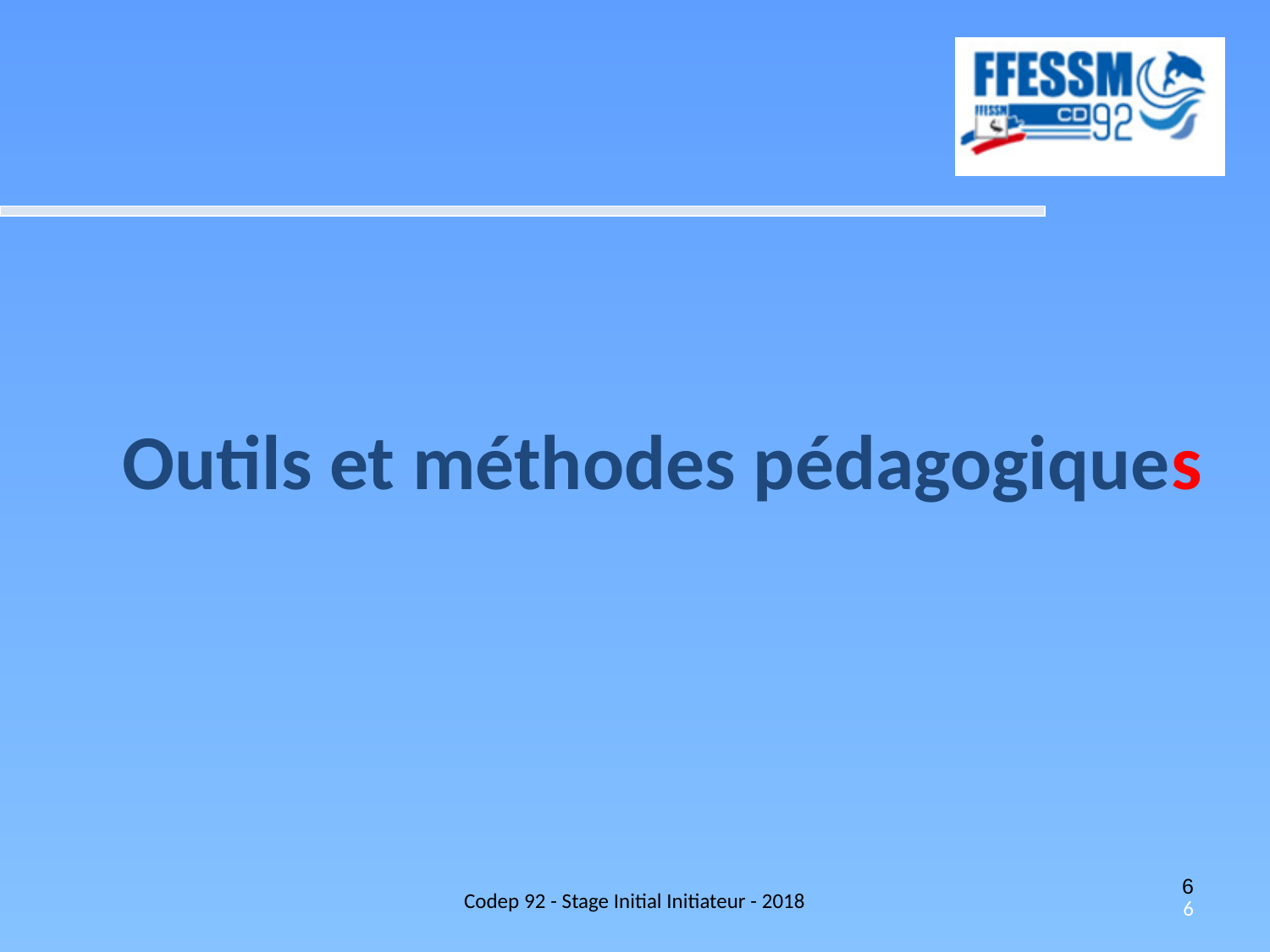

Outils et méthodes pédagogiques
Codep 92 - Stage Initial Initiateur - 2018
6
6